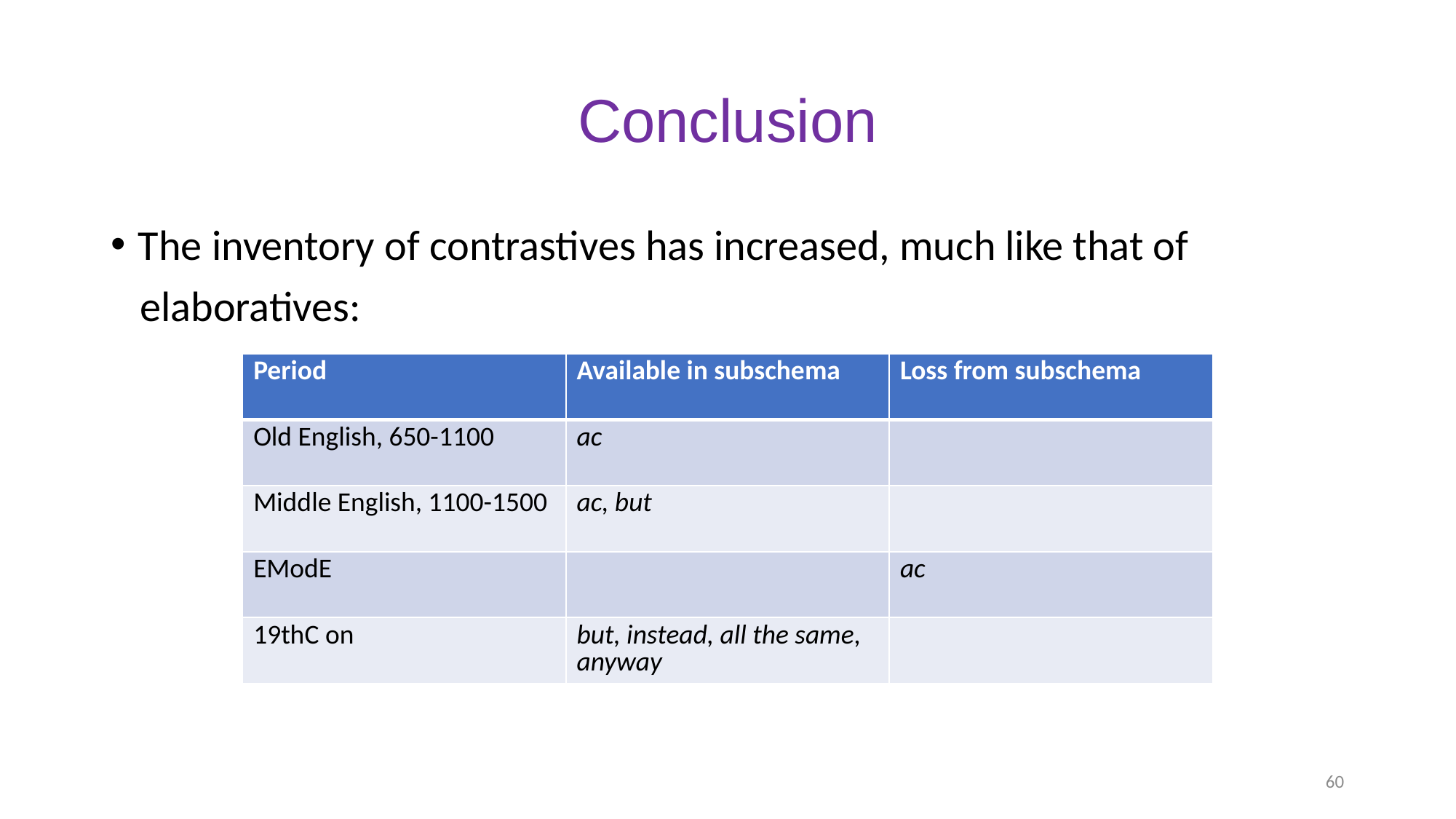

# Conclusion
The inventory of contrastives has increased, much like that of
   elaboratives:

| Period | Available in subschema | Loss from subschema |
| --- | --- | --- |
| Old English, 650-1100 | ac |  |
| Middle English, 1100-1500 | ac, but |  |
| EModE |  | ac |
| 19thC on | but, instead, all the same, anyway |  |

60